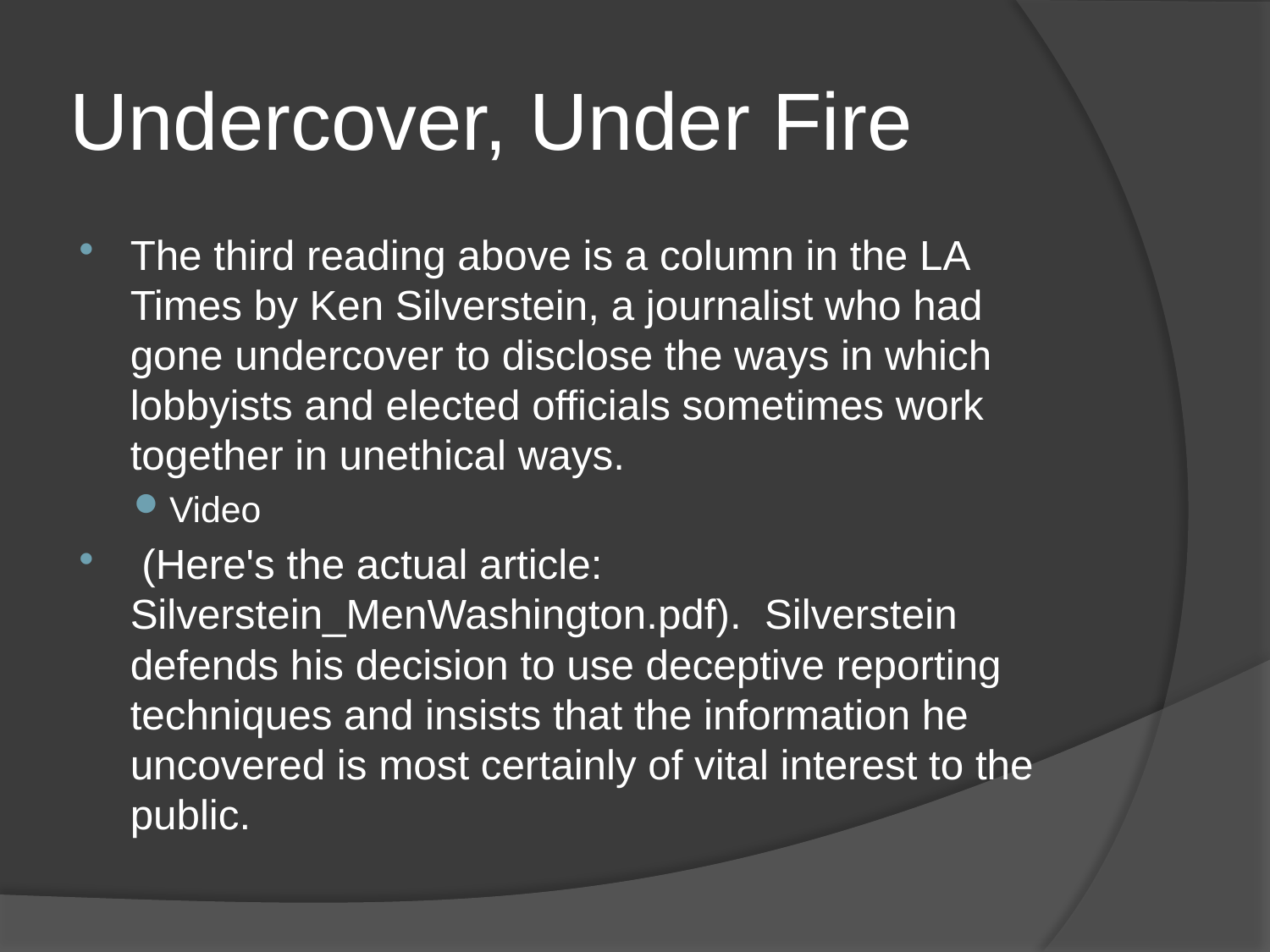

# Undercover, Under Fire
The third reading above is a column in the LA Times by Ken Silverstein, a journalist who had gone undercover to disclose the ways in which lobbyists and elected officials sometimes work together in unethical ways.
Video
 (Here's the actual article: Silverstein_MenWashington.pdf).  Silverstein defends his decision to use deceptive reporting techniques and insists that the information he uncovered is most certainly of vital interest to the public.